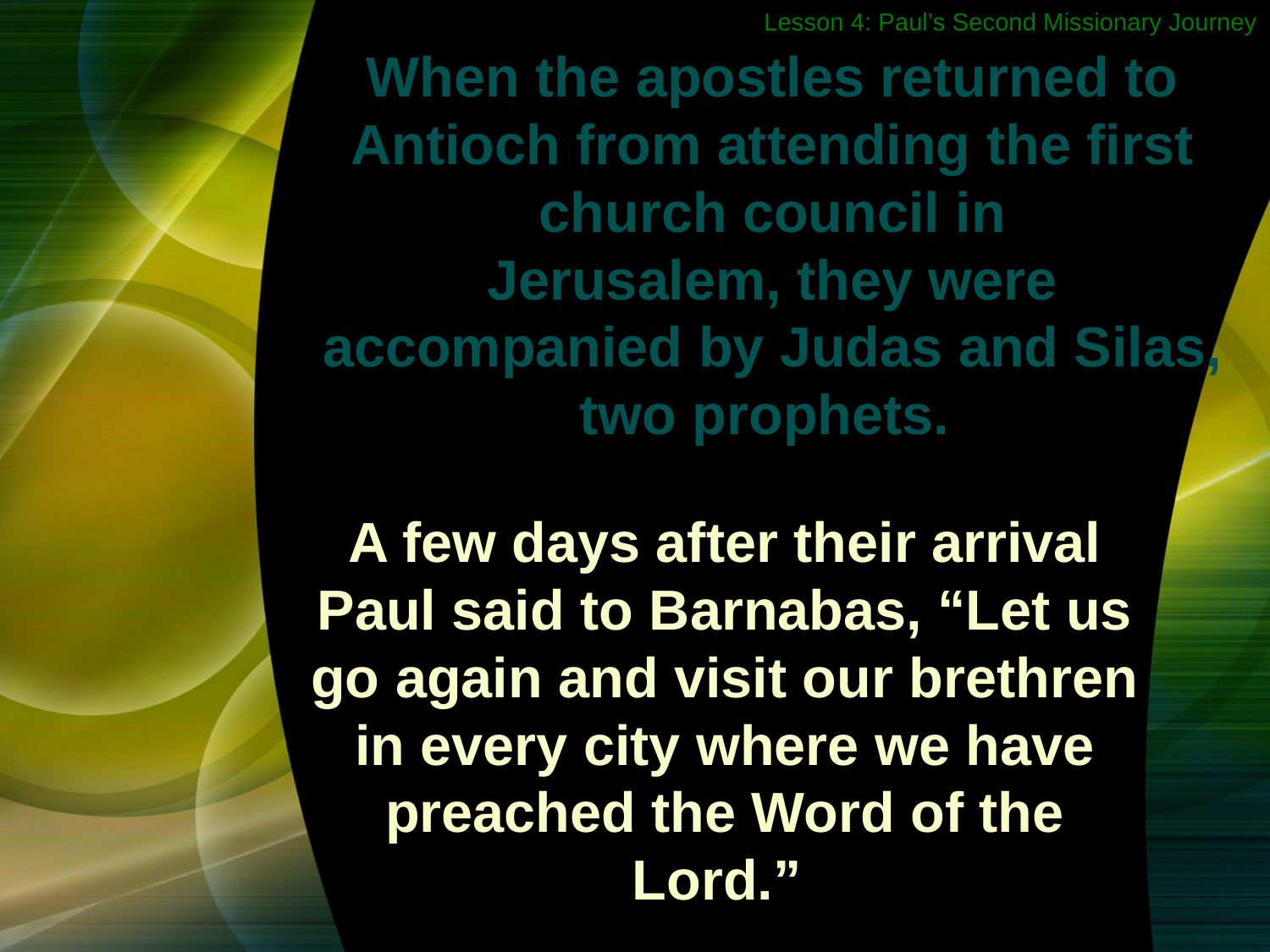

Lesson 4: Paul’s Second Missionary Journey
When the apostles returned to Antioch from attending the first church council in
Jerusalem, they were accompanied by Judas and Silas, two prophets.
A few days after their arrival Paul said to Barnabas, “Let us go again and visit our brethren in every city where we have preached the Word of the Lord.”